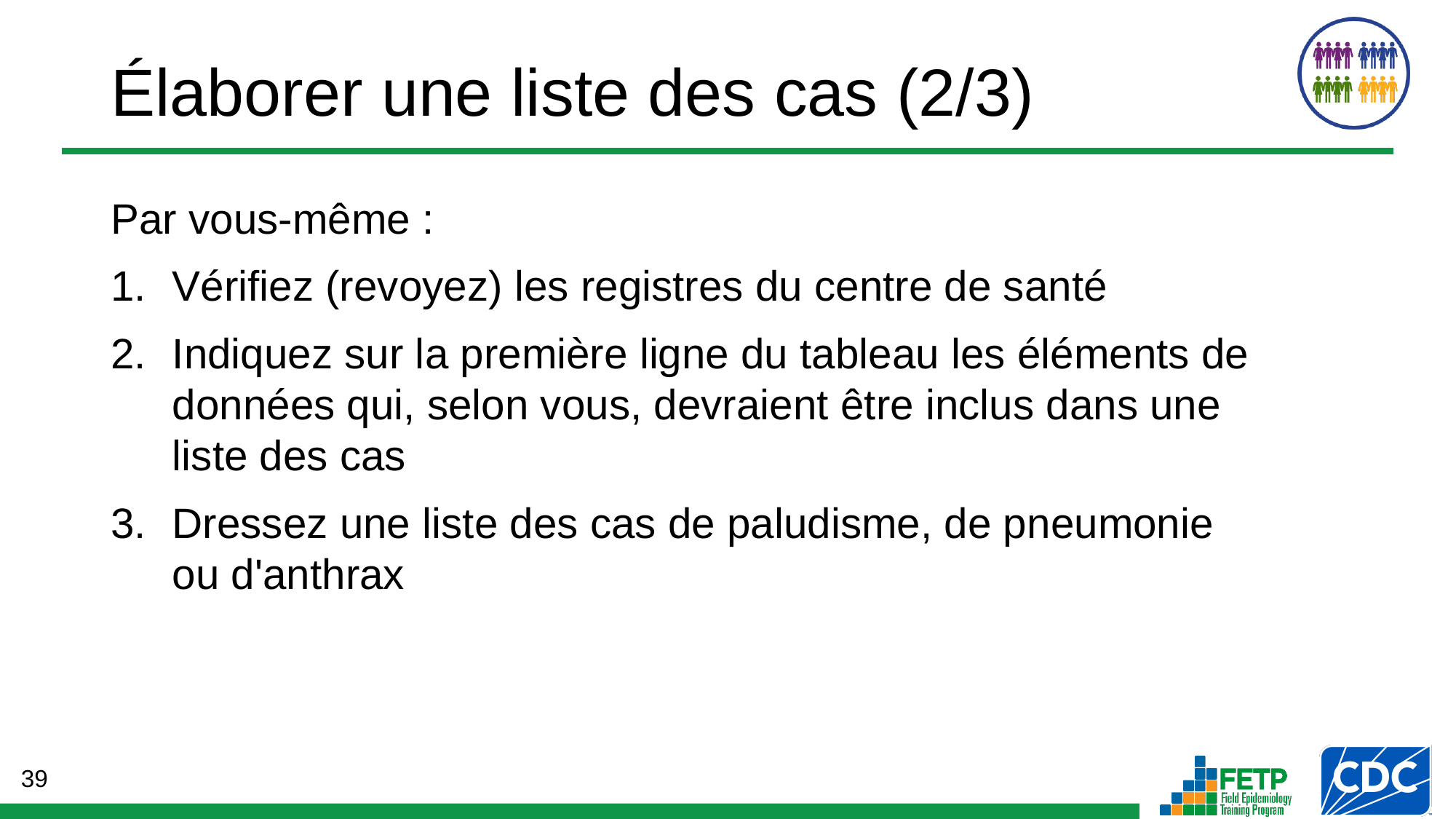

# Élaborer une liste des cas (2/3)
Par vous-même :
Vérifiez (revoyez) les registres du centre de santé
Indiquez sur la première ligne du tableau les éléments de données qui, selon vous, devraient être inclus dans une liste des cas
Dressez une liste des cas de paludisme, de pneumonie
ou d'anthrax